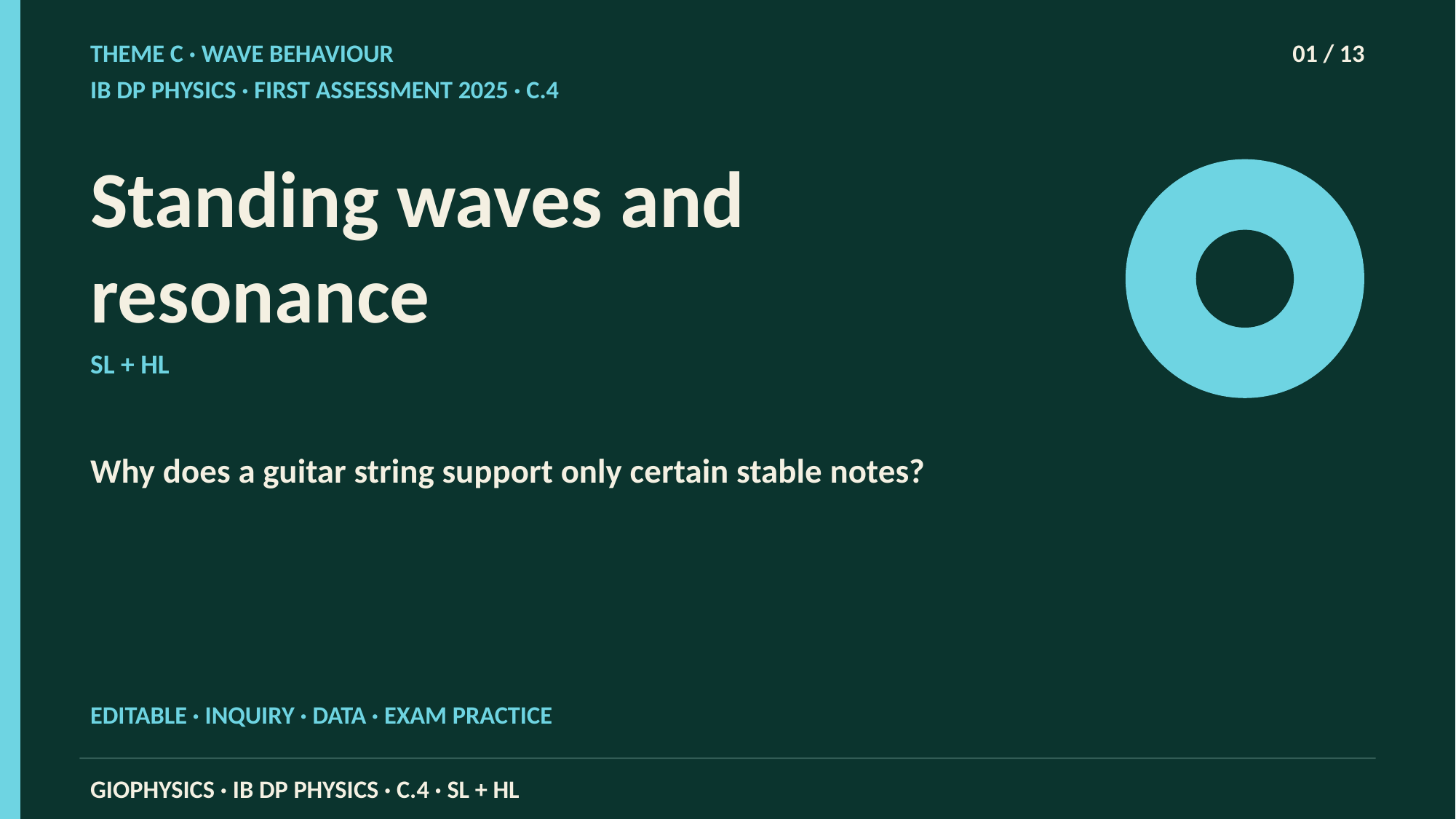

THEME C · WAVE BEHAVIOUR
01 / 13
IB DP PHYSICS · FIRST ASSESSMENT 2025 · C.4
Standing waves and resonance

SL + HL
Why does a guitar string support only certain stable notes?
EDITABLE · INQUIRY · DATA · EXAM PRACTICE

GIOPHYSICS · IB DP PHYSICS · C.4 · SL + HL